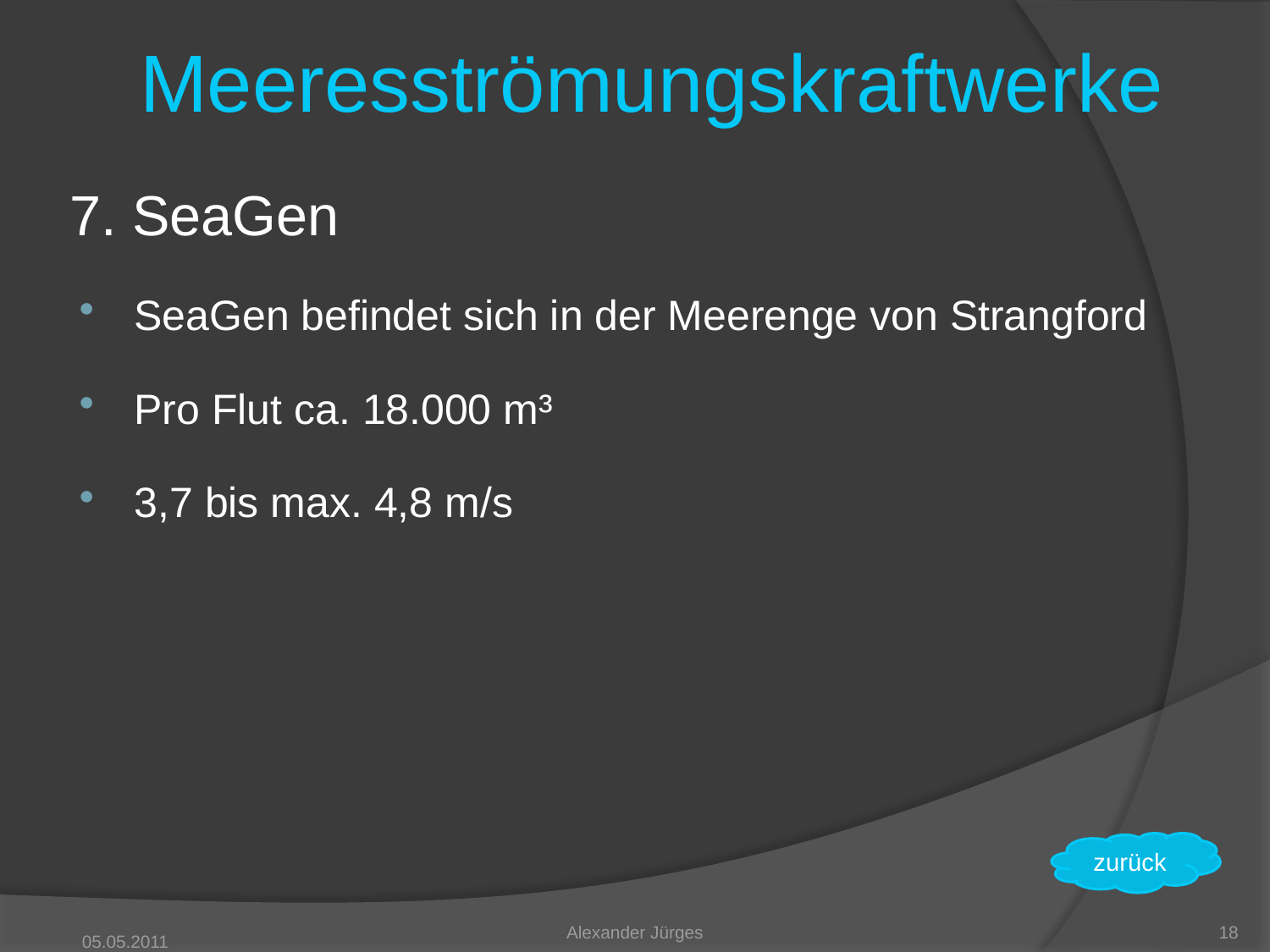

Meeresströmungskraftwerke
7. SeaGen
SeaGen befindet sich in der Meerenge von Strangford

Pro Flut ca. 18.000 m³

3,7 bis max. 4,8 m/s

zurück
Alexander Jürges
18
05.05.2011